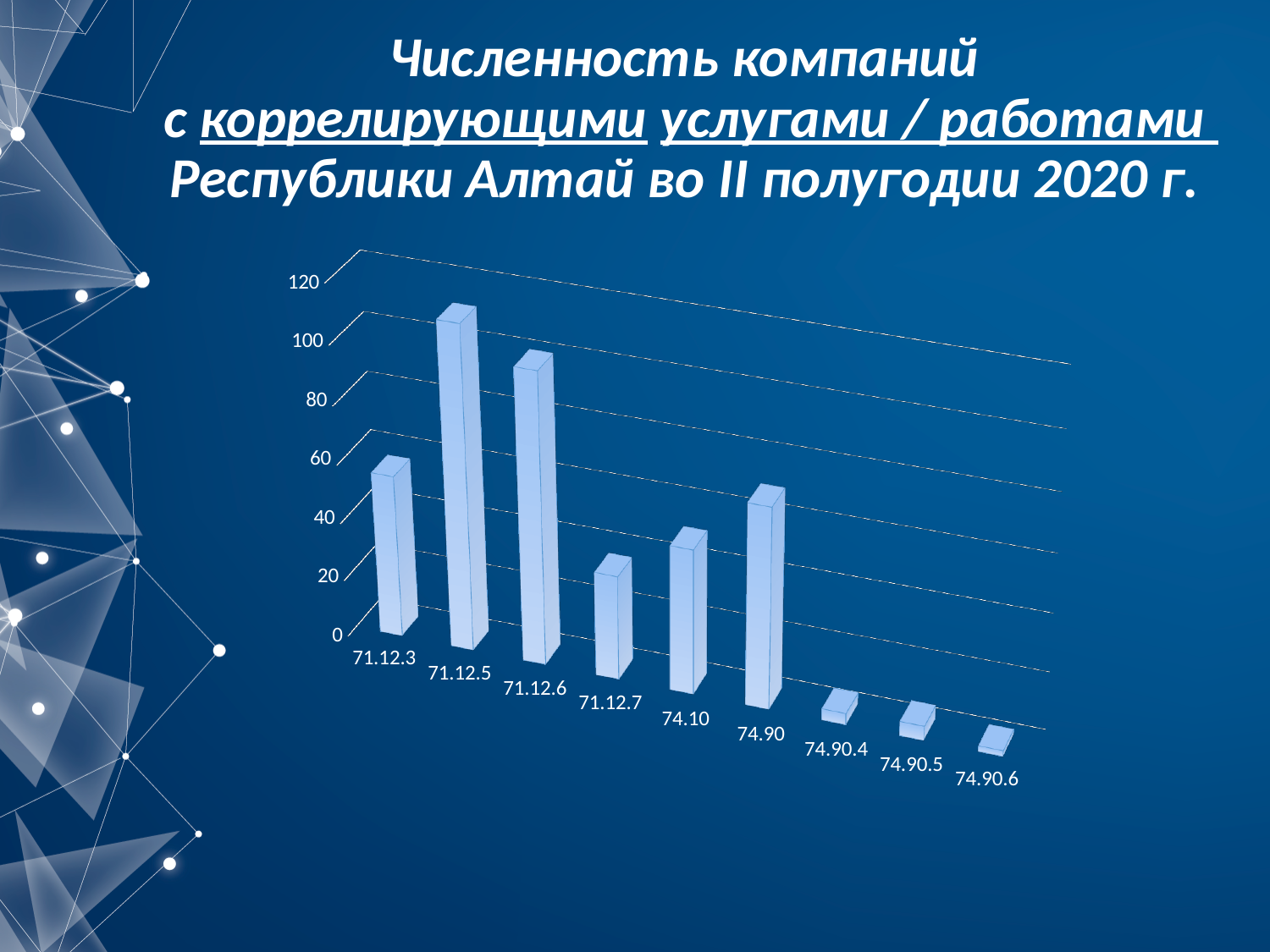

# Численность компаний с коррелирующими услугами / работами Республики Алтай во II полугодии 2020 г.

[unsupported chart]